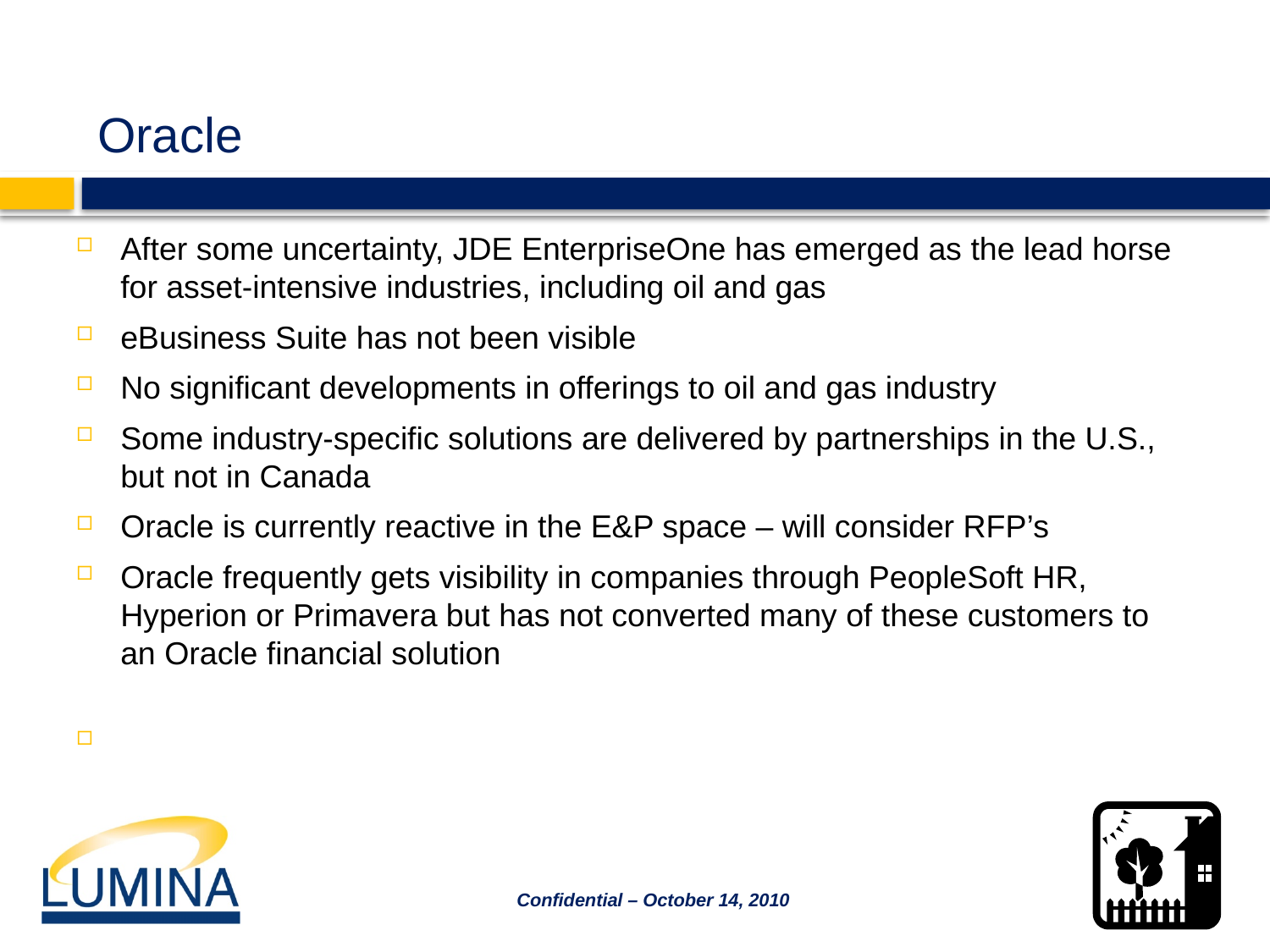

# Oracle
After some uncertainty, JDE EnterpriseOne has emerged as the lead horse for asset-intensive industries, including oil and gas
eBusiness Suite has not been visible
No significant developments in offerings to oil and gas industry
Some industry-specific solutions are delivered by partnerships in the U.S., but not in Canada
Oracle is currently reactive in the E&P space – will consider RFP’s
Oracle frequently gets visibility in companies through PeopleSoft HR, Hyperion or Primavera but has not converted many of these customers to an Oracle financial solution